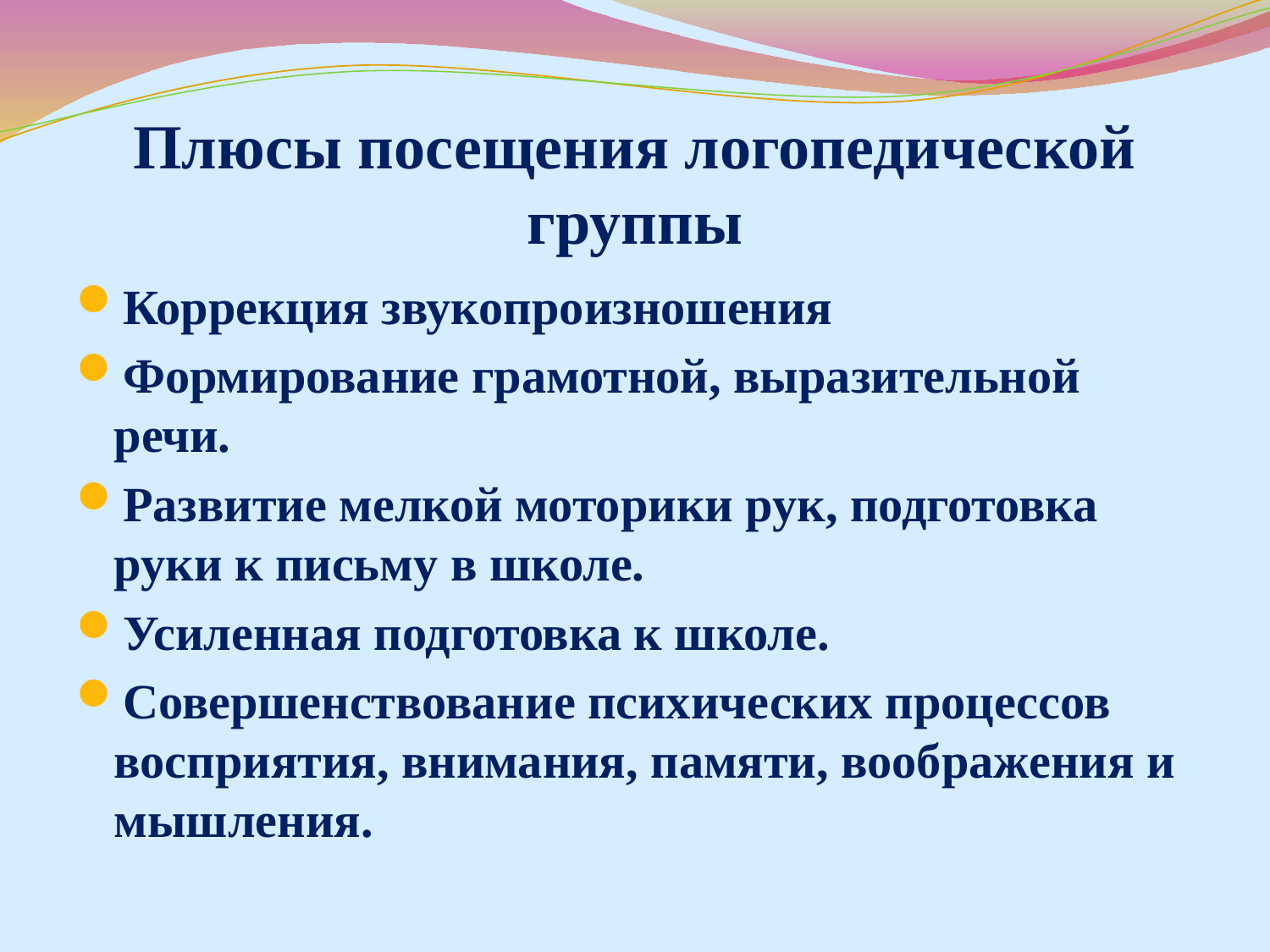

# Плюсы посещения логопедической группы
Коррекция звукопроизношения
Формирование грамотной, выразительной речи.
Развитие мелкой моторики рук, подготовка руки к письму в школе.
Усиленная подготовка к школе.
Совершенствование психических процессов восприятия, внимания, памяти, воображения и мышления.